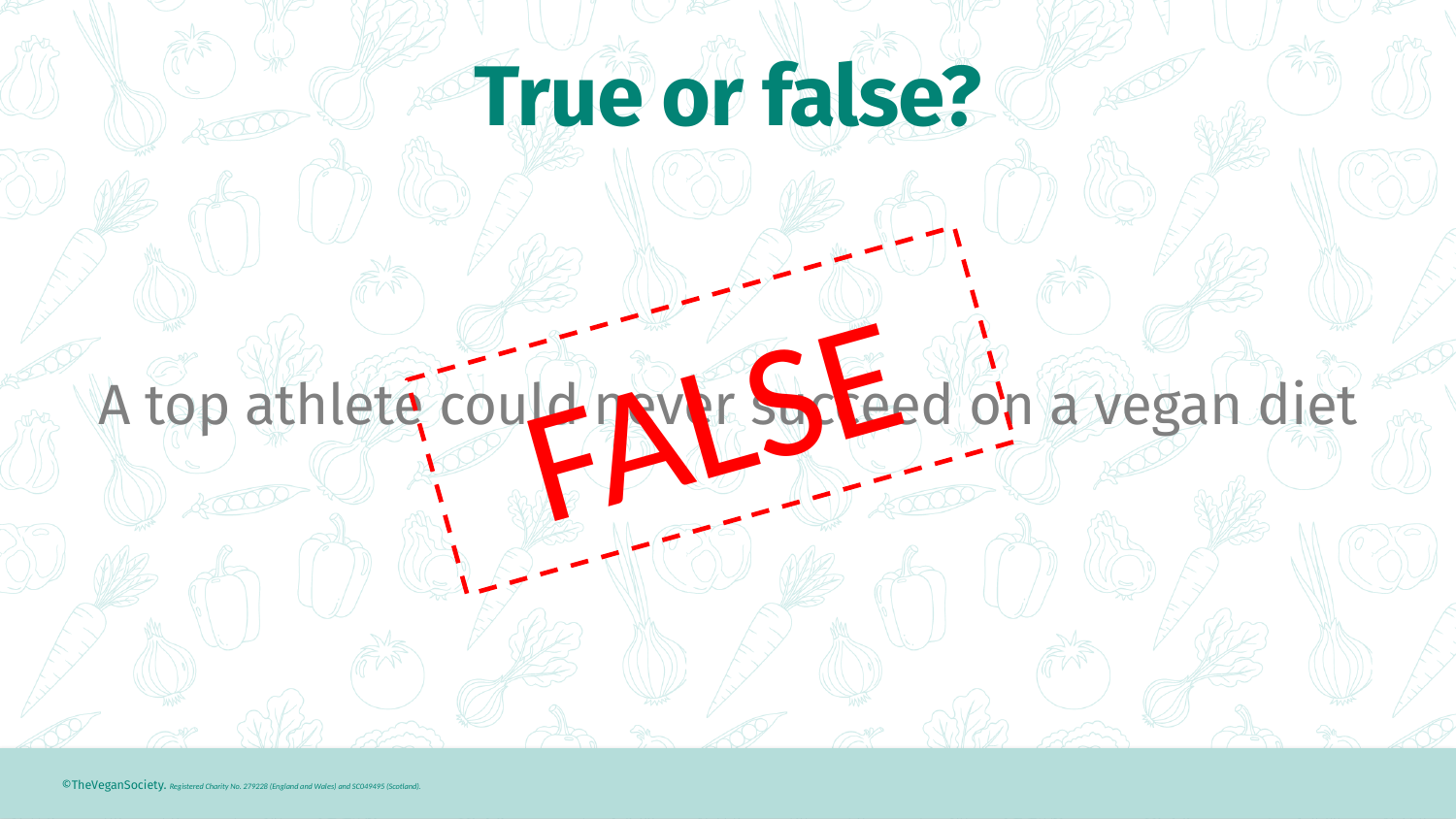

# True or false?
FALSE
A top athlete could never succeed on a vegan diet